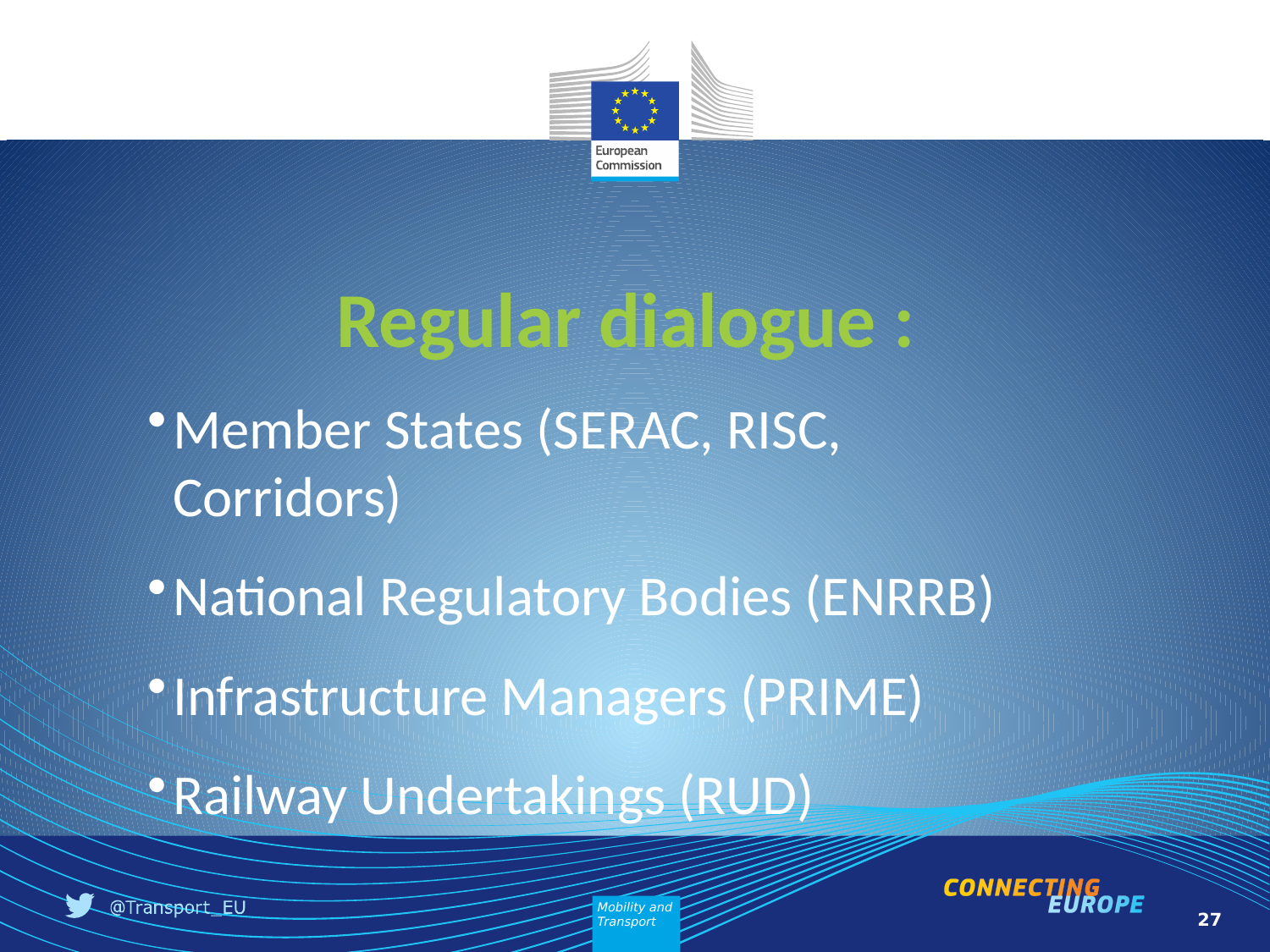

# Regular dialogue :
Member States (SERAC, RISC, Corridors)
National Regulatory Bodies (ENRRB)
Infrastructure Managers (PRIME)
Railway Undertakings (RUD)
27